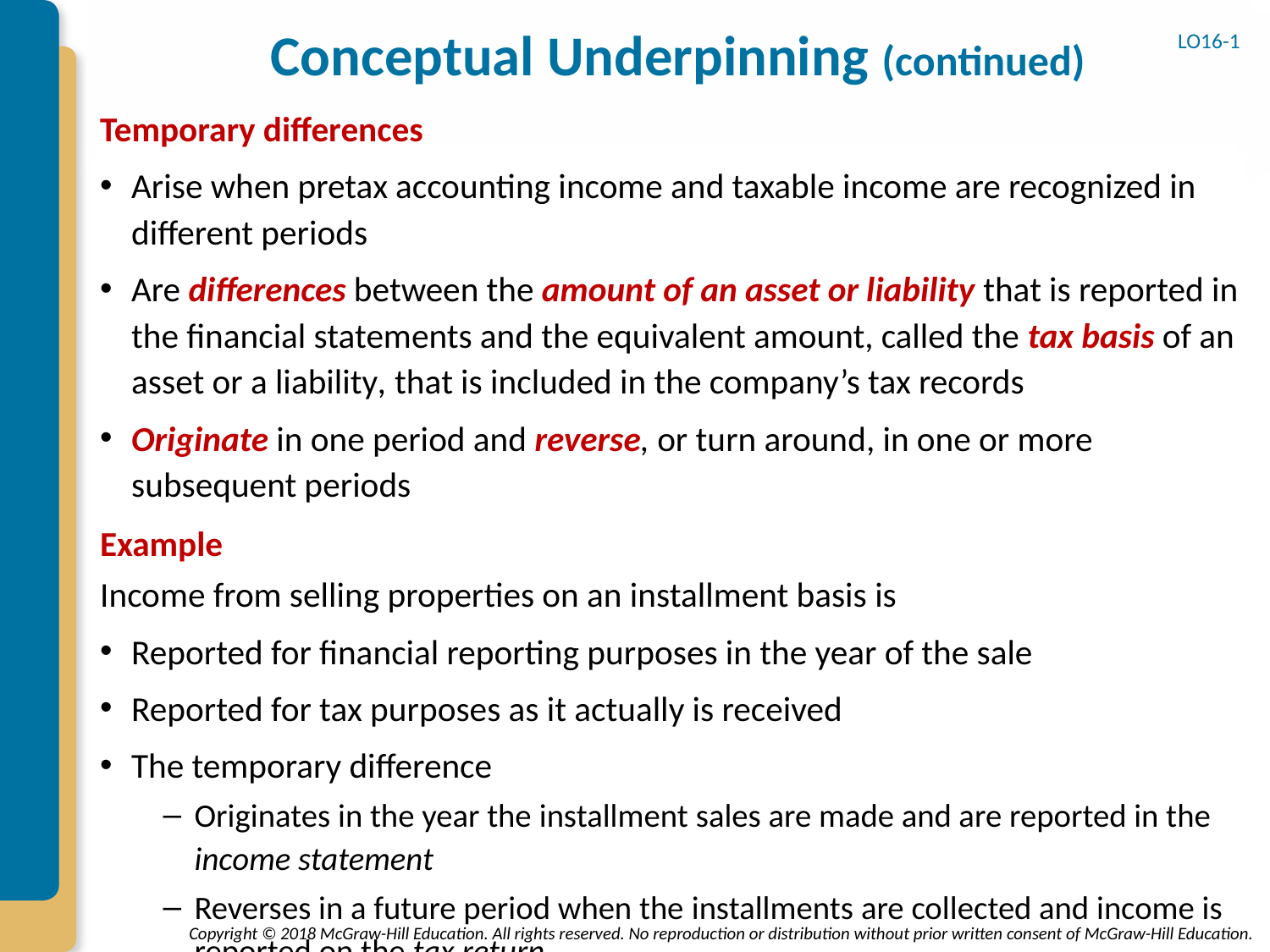

# Conceptual Underpinning (continued)
LO16-1
Temporary differences
Arise when pretax accounting income and taxable income are recognized in different periods
Are differences between the amount of an asset or liability that is reported in the financial statements and the equivalent amount, called the tax basis of an asset or a liability, that is included in the company’s tax records
Originate in one period and reverse, or turn around, in one or more subsequent periods
Example
Income from selling properties on an installment basis is
Reported for financial reporting purposes in the year of the sale
Reported for tax purposes as it actually is received
The temporary difference
Originates in the year the installment sales are made and are reported in the income statement
Reverses in a future period when the installments are collected and income is reported on the tax return